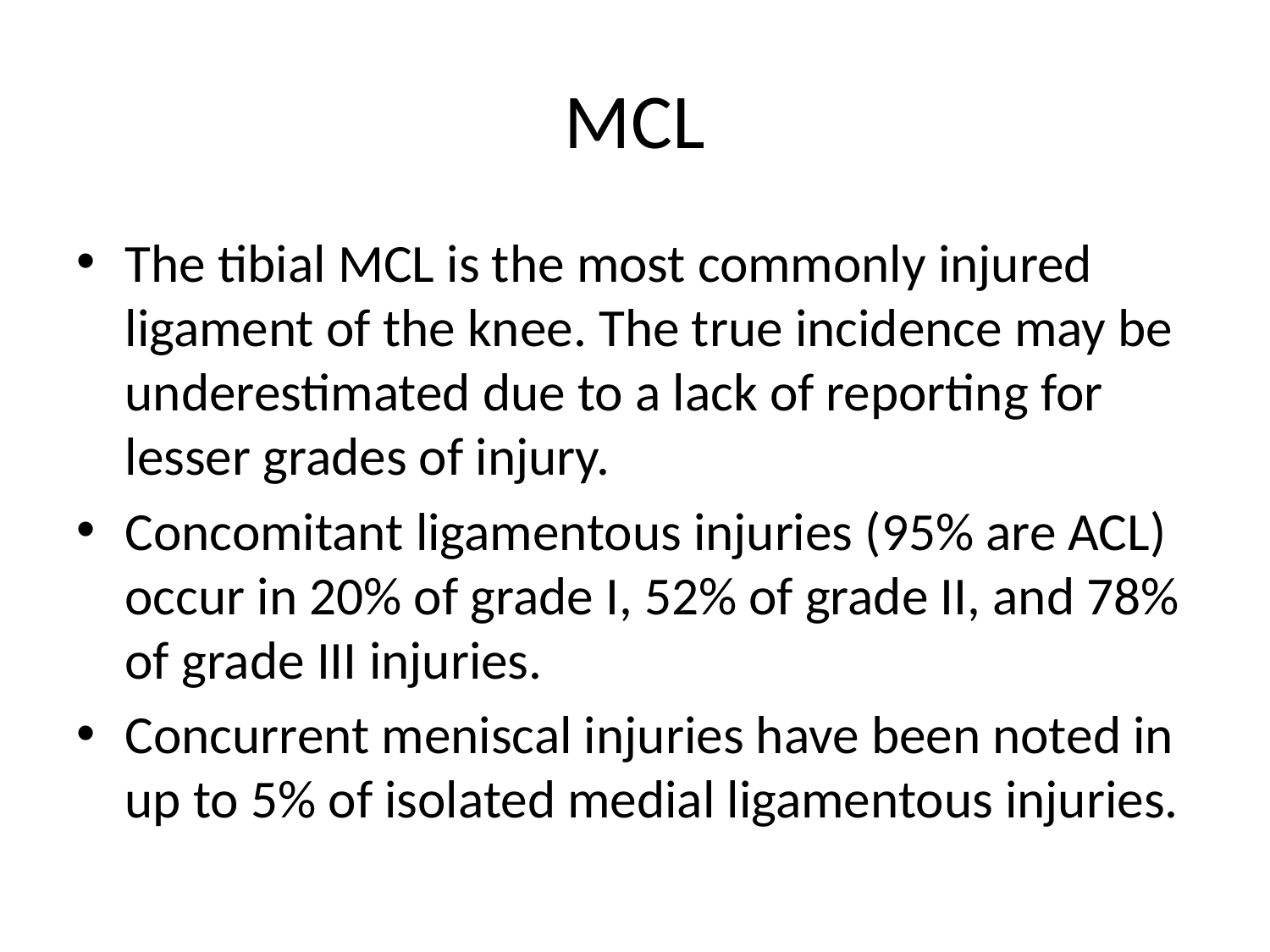

# MCL
The tibial MCL is the most commonly injured ligament of the knee. The true incidence may be underestimated due to a lack of reporting for lesser grades of injury.
Concomitant ligamentous injuries (95% are ACL) occur in 20% of grade I, 52% of grade II, and 78% of grade III injuries.
Concurrent meniscal injuries have been noted in up to 5% of isolated medial ligamentous injuries.